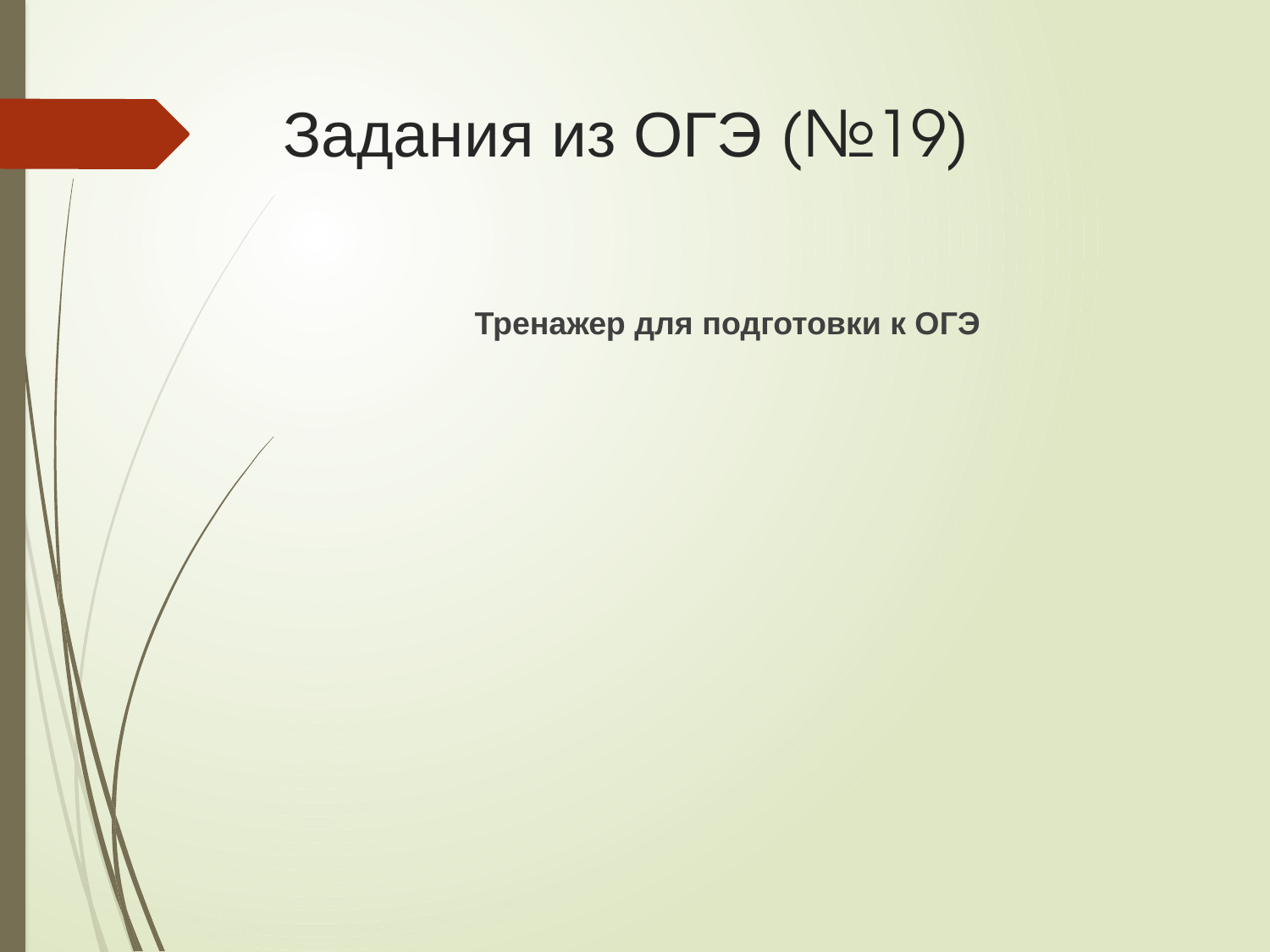

# Задания из ОГЭ (№19)
Тренажер для подготовки к ОГЭ